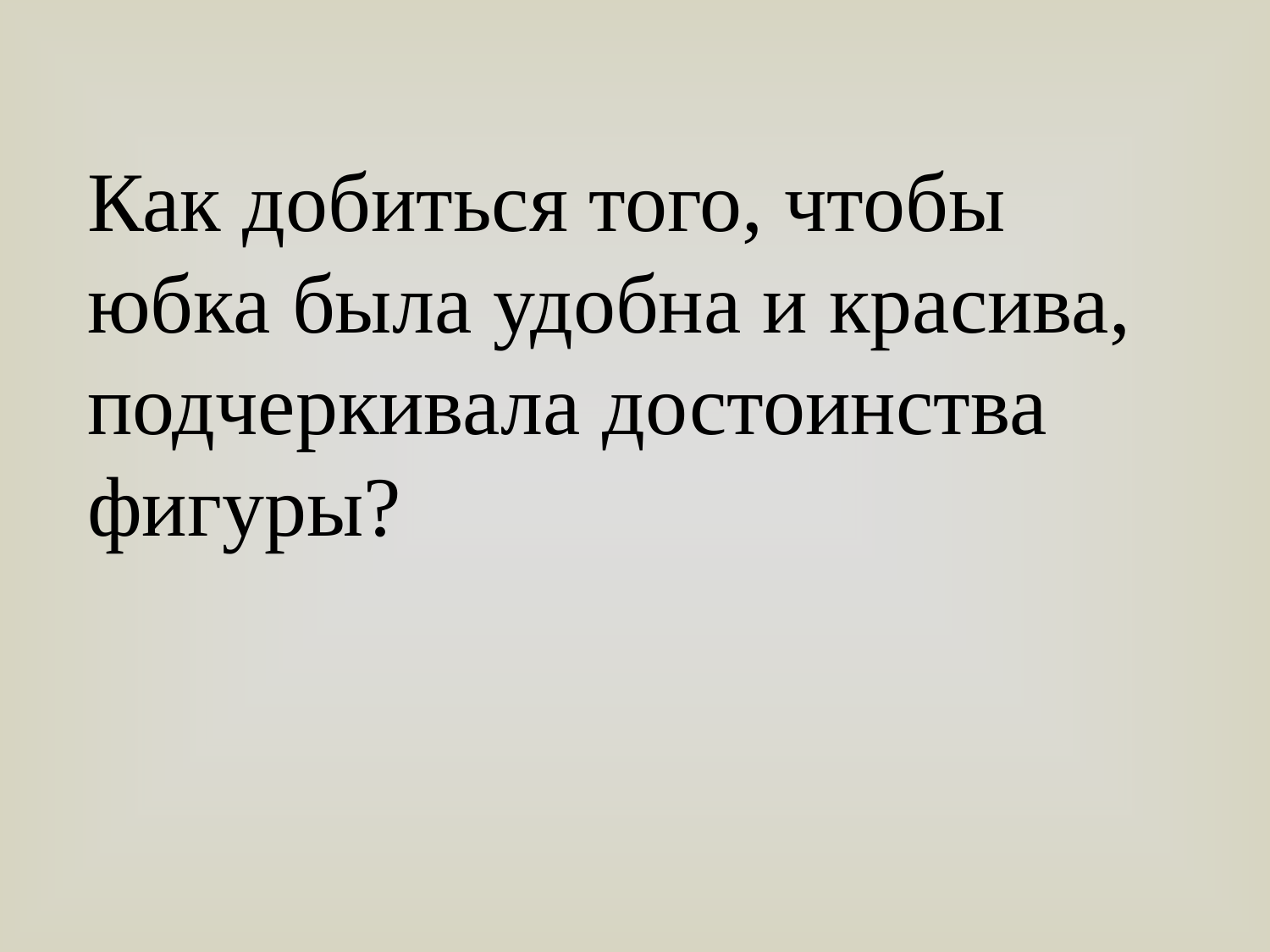

Как добиться того, чтобы юбка была удобна и красива, подчеркивала достоинства фигуры?